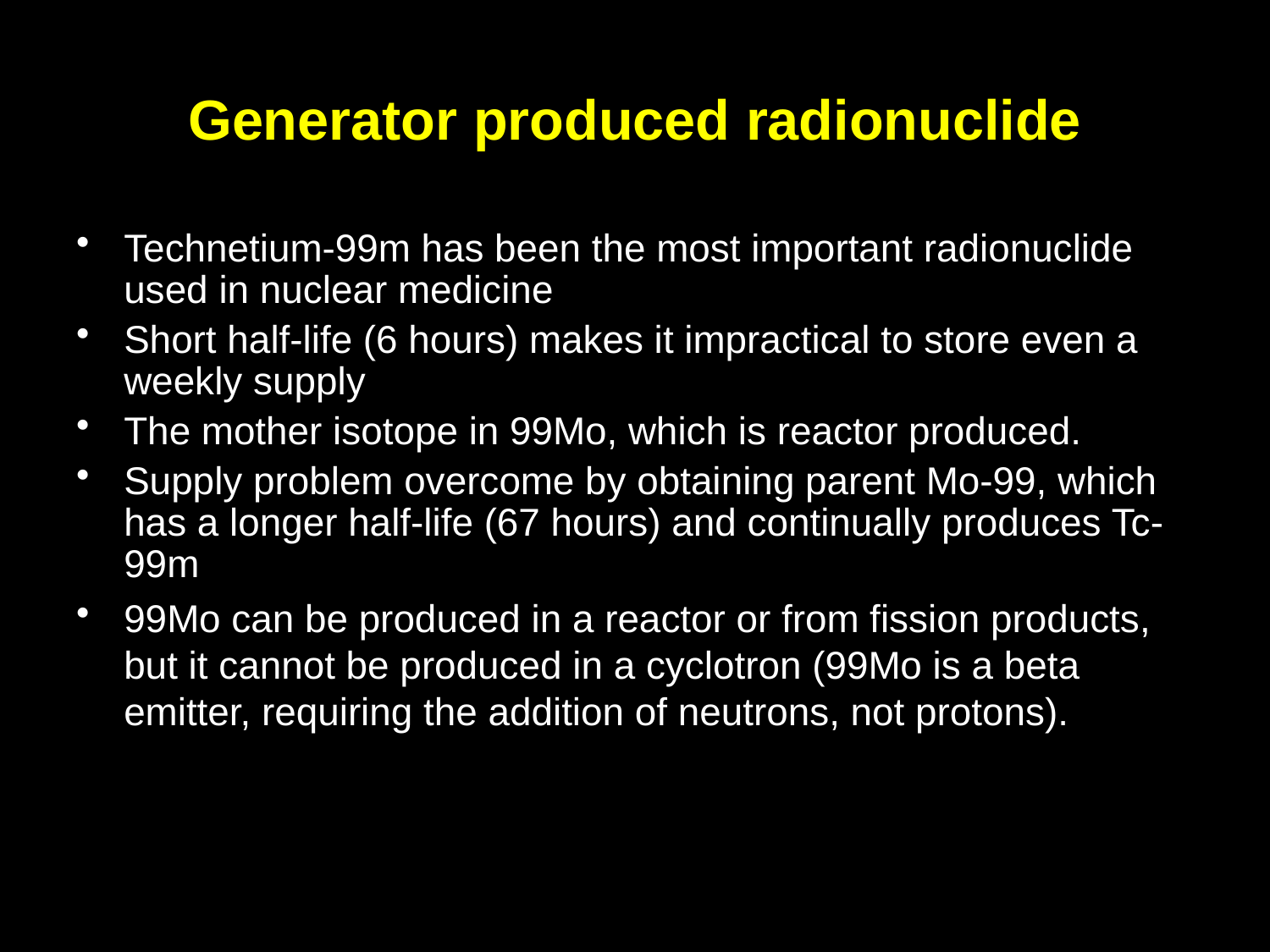

Generator produced radionuclide
Technetium-99m has been the most important radionuclide used in nuclear medicine
Short half-life (6 hours) makes it impractical to store even a weekly supply
The mother isotope in 99Mo, which is reactor produced.
Supply problem overcome by obtaining parent Mo-99, which has a longer half-life (67 hours) and continually produces Tc-99m
99Mo can be produced in a reactor or from fission products, but it cannot be produced in a cyclotron (99Mo is a beta emitter, requiring the addition of neutrons, not protons).